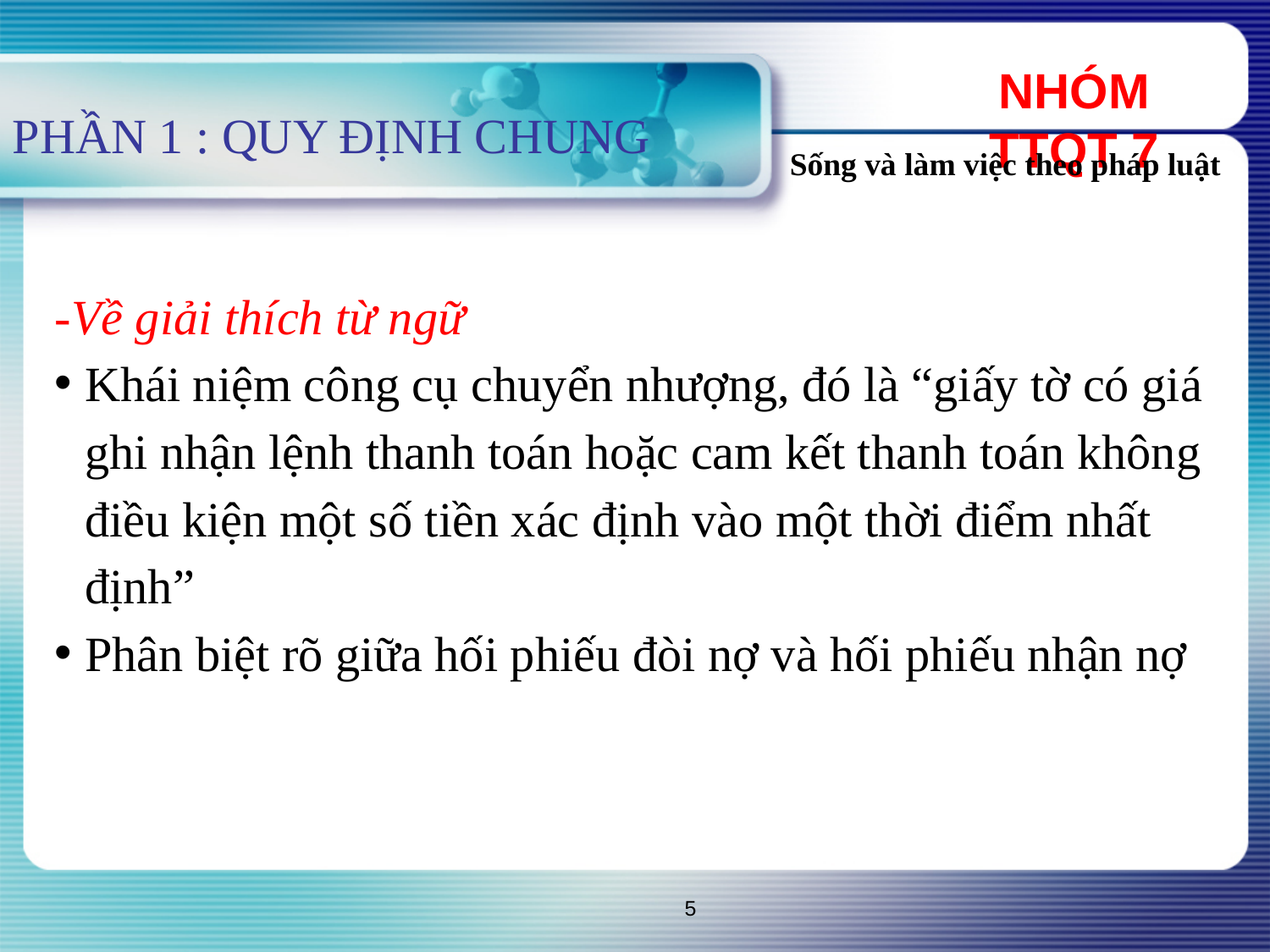

PHẦN 1 : QUY ĐỊNH CHUNG
-Về giải thích từ ngữ
Khái niệm công cụ chuyển nhượng, đó là “giấy tờ có giá ghi nhận lệnh thanh toán hoặc cam kết thanh toán không điều kiện một số tiền xác định vào một thời điểm nhất định”
Phân biệt rõ giữa hối phiếu đòi nợ và hối phiếu nhận nợ
NHÓM TTQT 7
Sống và làm việc theo pháp luật
5